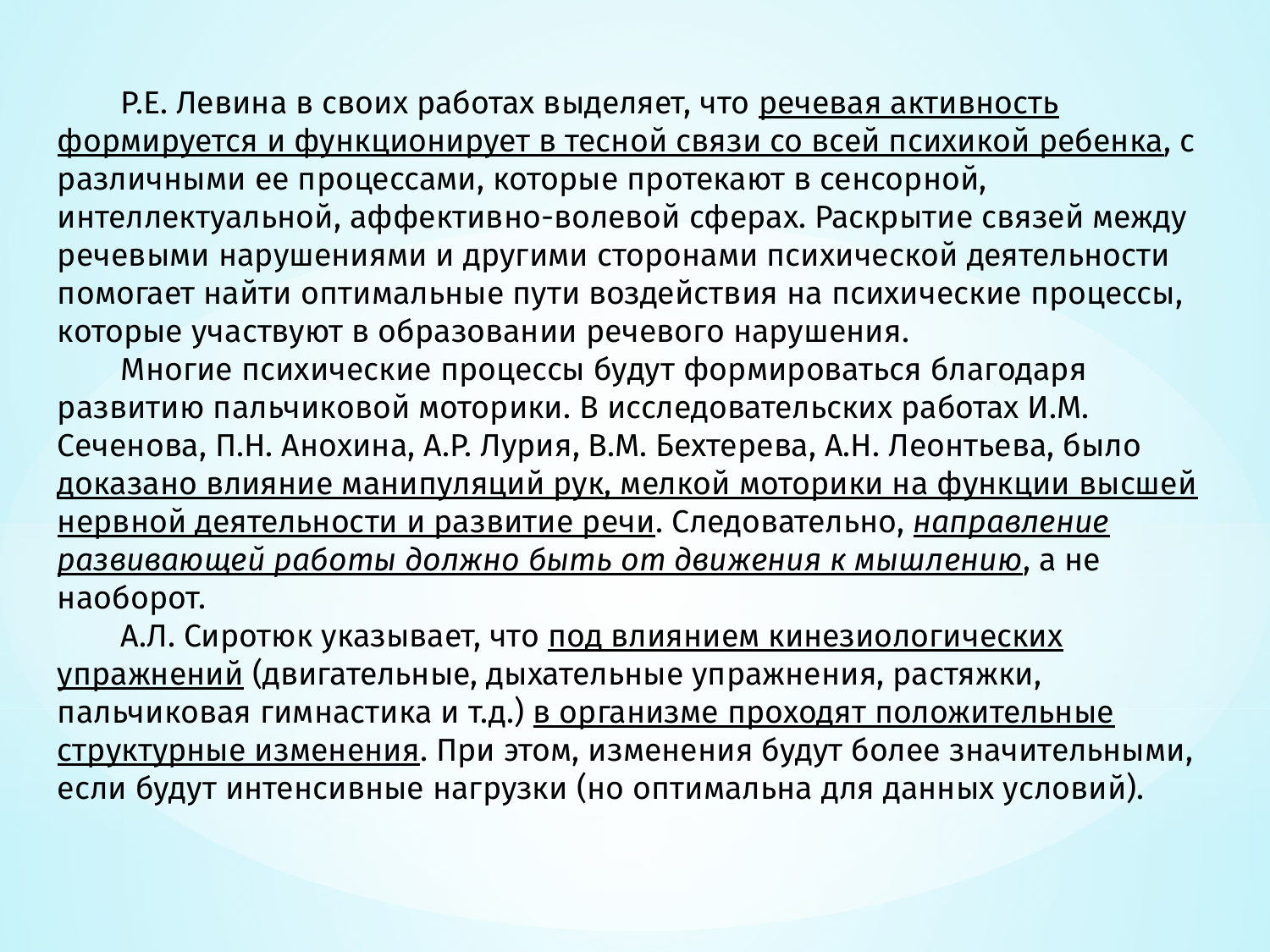

Р.Е. Левина в своих работах выделяет, что речевая активность формируется и функционирует в тесной связи со всей психикой ребенка, с различными ее процессами, которые протекают в сенсорной, интеллектуальной, аффективно-волевой сферах. Раскрытие связей между речевыми нарушениями и другими сторонами психической деятельности помогает найти оптимальные пути воздействия на психические процессы, которые участвуют в образовании речевого нарушения.
Многие психические процессы будут формироваться благодаря развитию пальчиковой моторики. В исследовательских работах И.М. Сеченова, П.Н. Анохина, А.Р. Лурия, В.М. Бехтерева, А.Н. Леонтьева, было доказано влияние манипуляций рук, мелкой моторики на функции высшей нервной деятельности и развитие речи. Следовательно, направление развивающей работы должно быть от движения к мышлению, а не наоборот.
А.Л. Сиротюк указывает, что под влиянием кинезиологических упражнений (двигательные, дыхательные упражнения, растяжки, пальчиковая гимнастика и т.д.) в организме проходят положительные структурные изменения. При этом, изменения будут более значительными, если будут интенсивные нагрузки (но оптимальна для данных условий).